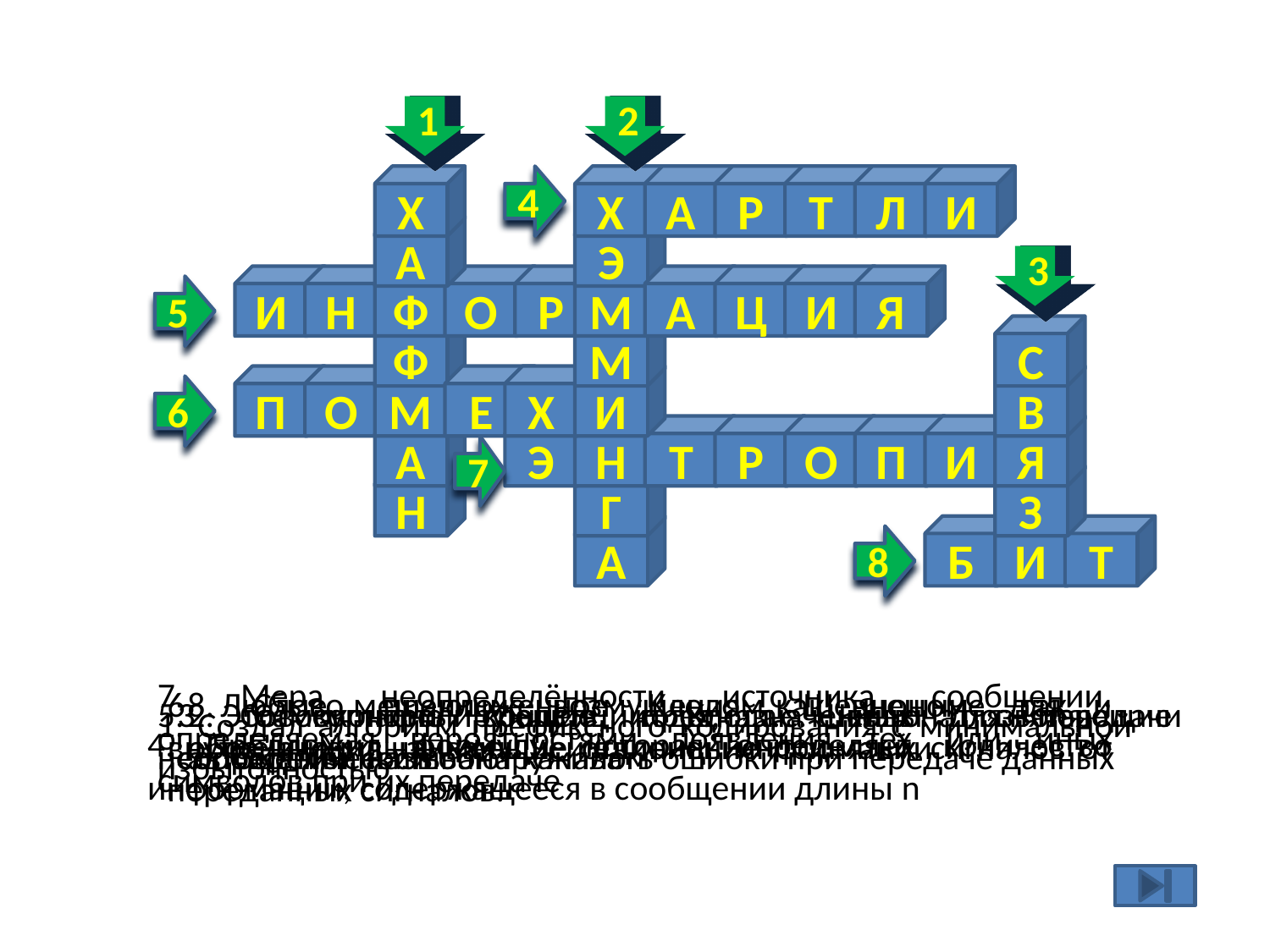

1
2
Х
4
Х
А
Р
Т
Л
И
А
Э
3
И
Н
Ф
О
Р
М
А
Ц
И
Я
5
Ф
М
С
П
О
М
Е
Х
И
В
6
А
Э
Н
Т
Р
О
П
И
Я
7
Н
Г
З
А
Б
И
Т
8
7. Мера неопределённости источника сообщении, определяемая вероятностями появления тех или иных символов при их передаче
6. Любые мешающие возмущения, как внешние, так и внутренние, вызывающие отклонение принятых сигналов от переданных сигналов.
8. Слово предложенное Клодом Шенноном для обозначения наименьшей единицы информации
5. Это согласно концепции Клода Шеннона снятая неопределенность
3. Совокупность средств, предназначенных для передачи сообщений, называют каналом
2. Самоконтролирующие коды, т.е. коды позволяющие автоматический обнаруживать ошибки при передаче данных
1. Создал алгоритм префиксного кодирования с минимальной избыточностью
4. Предложил формулу, которая определяет количество информации, содержащееся в сообщении длины n